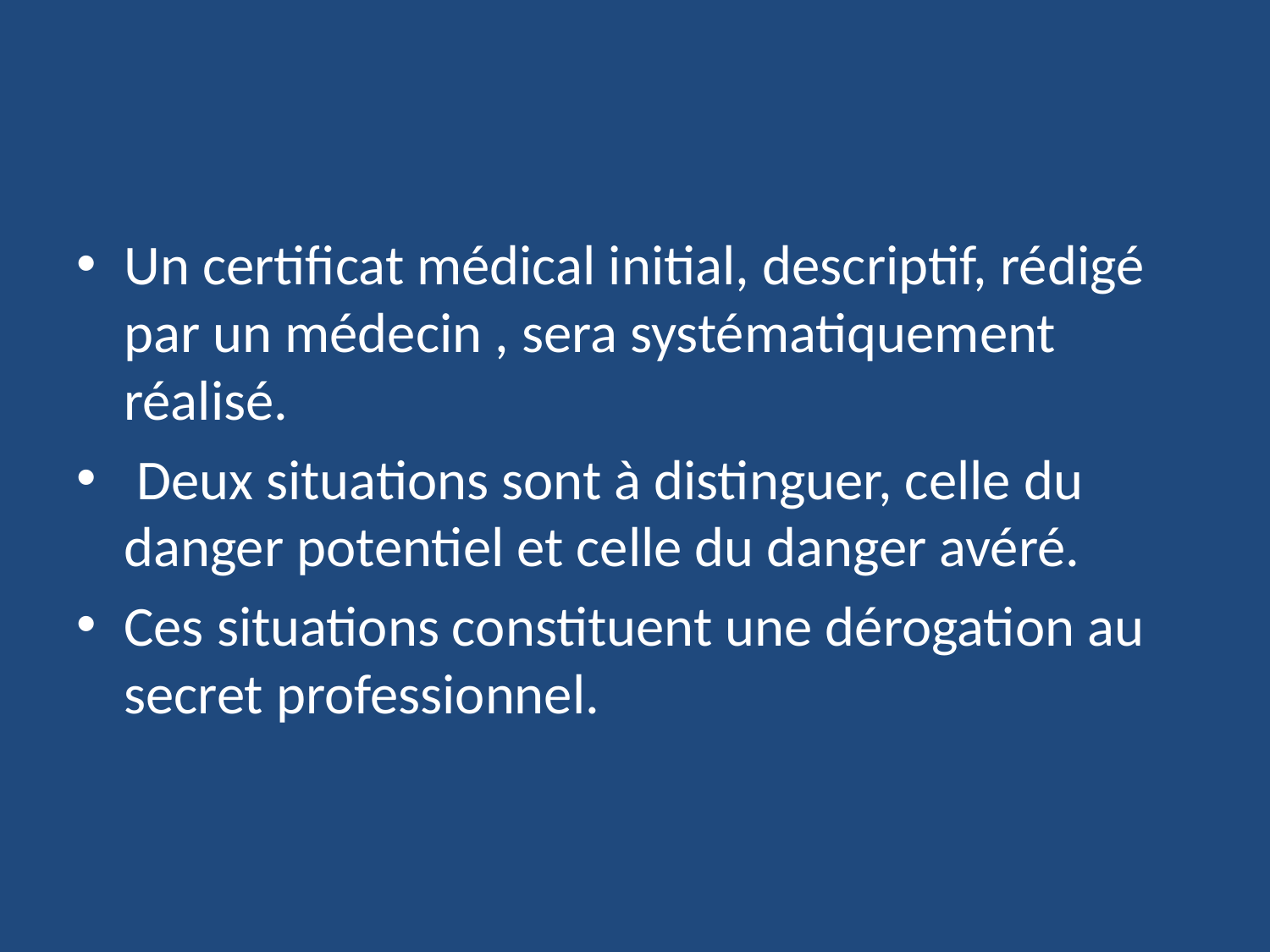

#
Un certificat médical initial, descriptif, rédigé par un médecin , sera systématiquement réalisé.
 Deux situations sont à distinguer, celle du danger potentiel et celle du danger avéré.
Ces situations constituent une dérogation au secret professionnel.